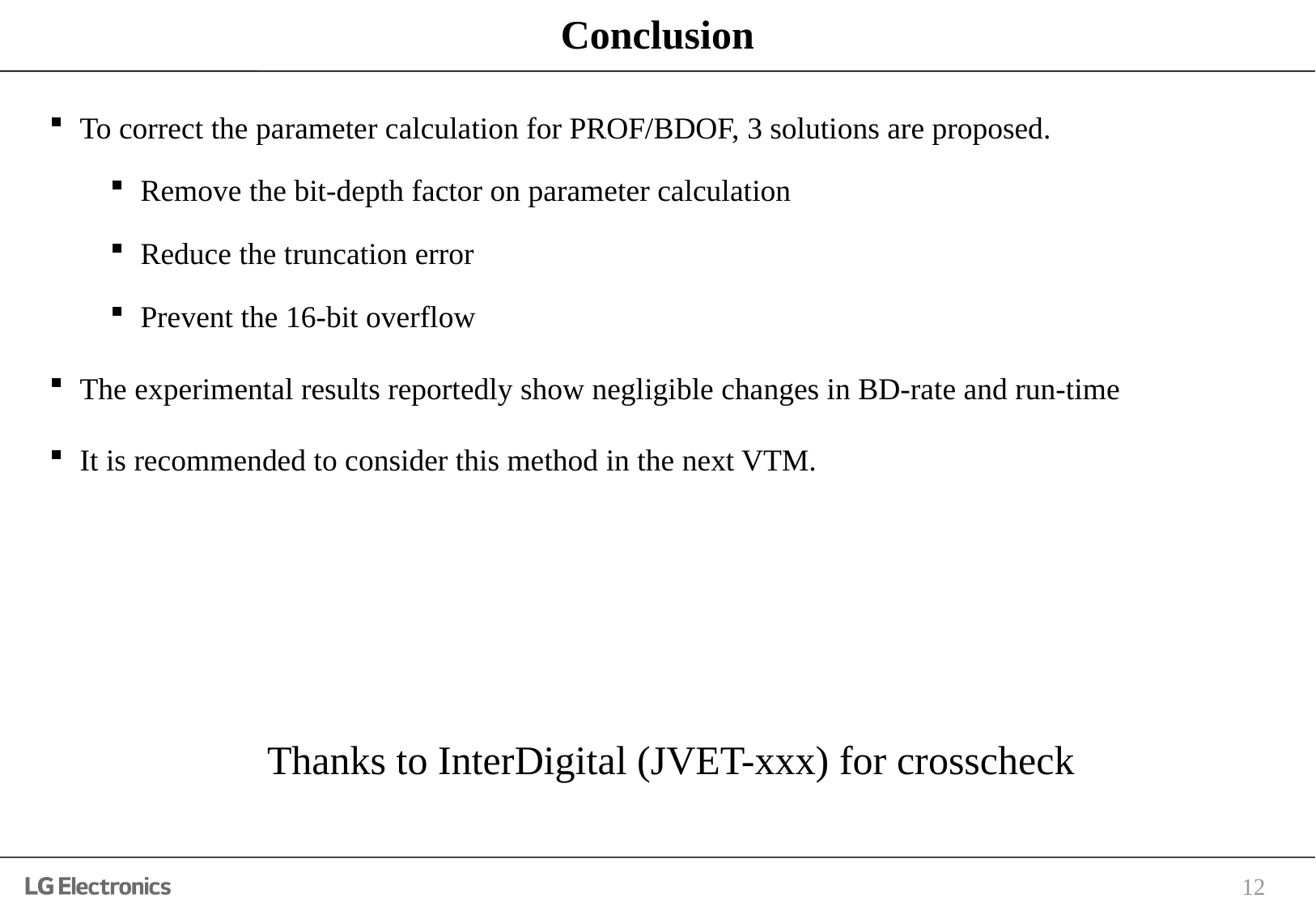

# Conclusion

To correct the parameter calculation for PROF/BDOF, 3 solutions are proposed.
Remove the bit-depth factor on parameter calculation
Reduce the truncation error
Prevent the 16-bit overflow
The experimental results reportedly show negligible changes in BD-rate and run-time
It is recommended to consider this method in the next VTM.
Thanks to InterDigital (JVET-xxx) for crosscheck
12